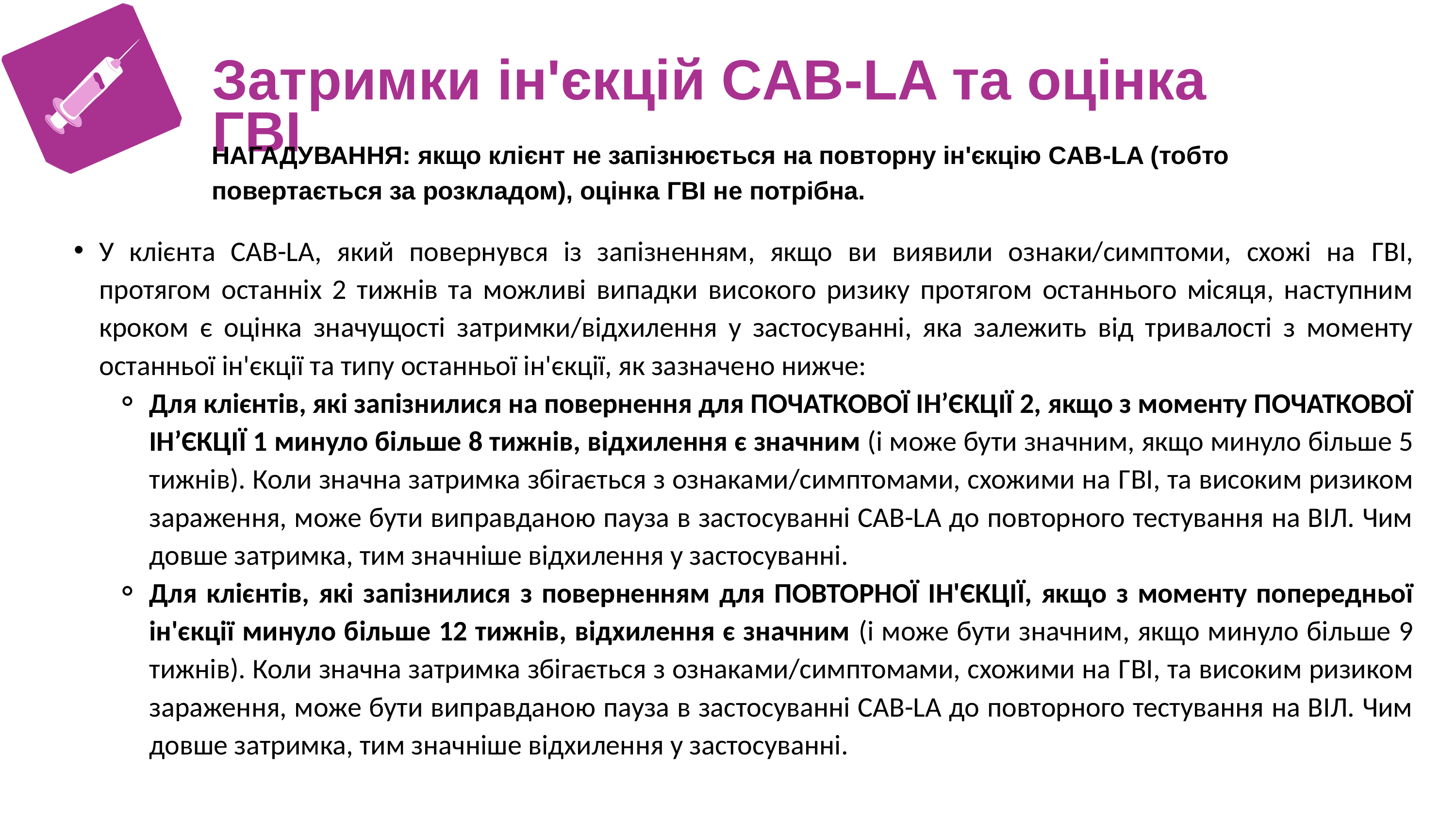

C
Затримки ін'єкцій CAB-LA та оцінка ГВІ
НАГАДУВАННЯ: якщо клієнт не запізнюється на повторну ін'єкцію CAB-LA (тобто повертається за розкладом), оцінка ГВІ не потрібна.
У клієнта CAB-LA, який повернувся із запізненням, якщо ви виявили ознаки/симптоми, схожі на ГВІ, протягом останніх 2 тижнів та можливі випадки високого ризику протягом останнього місяця, наступним кроком є оцінка значущості затримки/відхилення у застосуванні, яка залежить від тривалості з моменту останньої ін'єкції та типу останньої ін'єкції, як зазначено нижче:
Для клієнтів, які запізнилися на повернення для ПОЧАТКОВОЇ ІН’ЄКЦІЇ 2, якщо з моменту ПОЧАТКОВОЇ ІН’ЄКЦІЇ 1 минуло більше 8 тижнів, відхилення є значним (і може бути значним, якщо минуло більше 5 тижнів). Коли значна затримка збігається з ознаками/симптомами, схожими на ГВІ, та високим ризиком зараження, може бути виправданою пауза в застосуванні CAB-LA до повторного тестування на ВІЛ. Чим довше затримка, тим значніше відхилення у застосуванні.
Для клієнтів, які запізнилися з поверненням для ПОВТОРНОЇ ІН'ЄКЦІЇ, якщо з моменту попередньої ін'єкції минуло більше 12 тижнів, відхилення є значним (і може бути значним, якщо минуло більше 9 тижнів). Коли значна затримка збігається з ознаками/симптомами, схожими на ГВІ, та високим ризиком зараження, може бути виправданою пауза в застосуванні CAB-LA до повторного тестування на ВІЛ. Чим довше затримка, тим значніше відхилення у застосуванні.